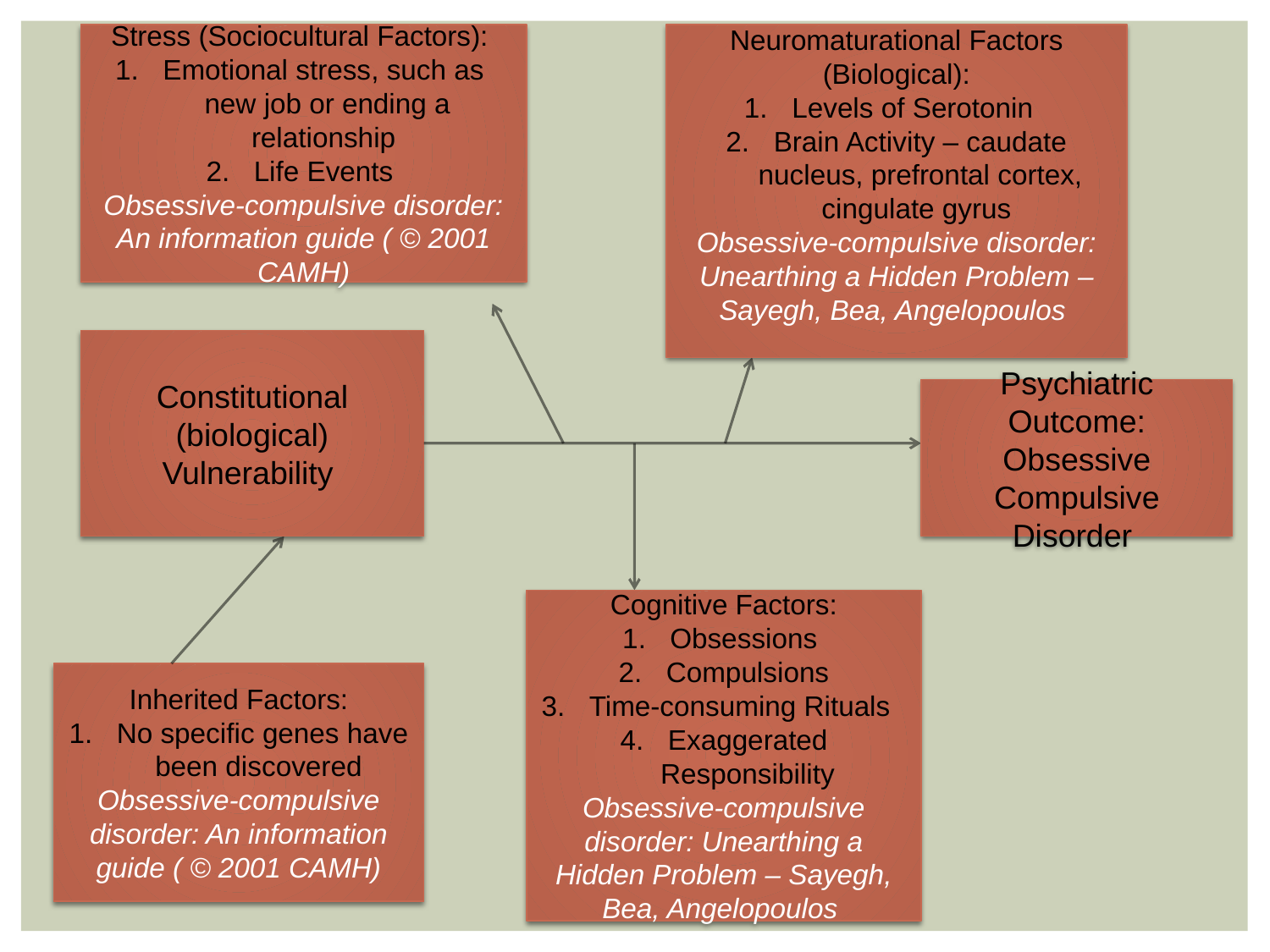

Stress (Sociocultural Factors):
Emotional stress, such as  new job or ending a relationship
Life Events
Obsessive-compulsive disorder: An information guide ( © 2001 CAMH)
Neuromaturational Factors (Biological):
Levels of Serotonin
Brain Activity – caudate nucleus, prefrontal cortex, cingulate gyrus
Obsessive-compulsive disorder: Unearthing a Hidden Problem – Sayegh, Bea, Angelopoulos

Constitutional (biological) Vulnerability
Psychiatric Outcome: Obsessive Compulsive Disorder
Cognitive Factors:
Obsessions
Compulsions
Time-consuming Rituals
Exaggerated Responsibility
Obsessive-compulsive disorder: Unearthing a Hidden Problem – Sayegh, Bea, Angelopoulos
Inherited Factors:
No specific genes have been discovered
Obsessive-compulsive disorder: An information guide ( © 2001 CAMH)